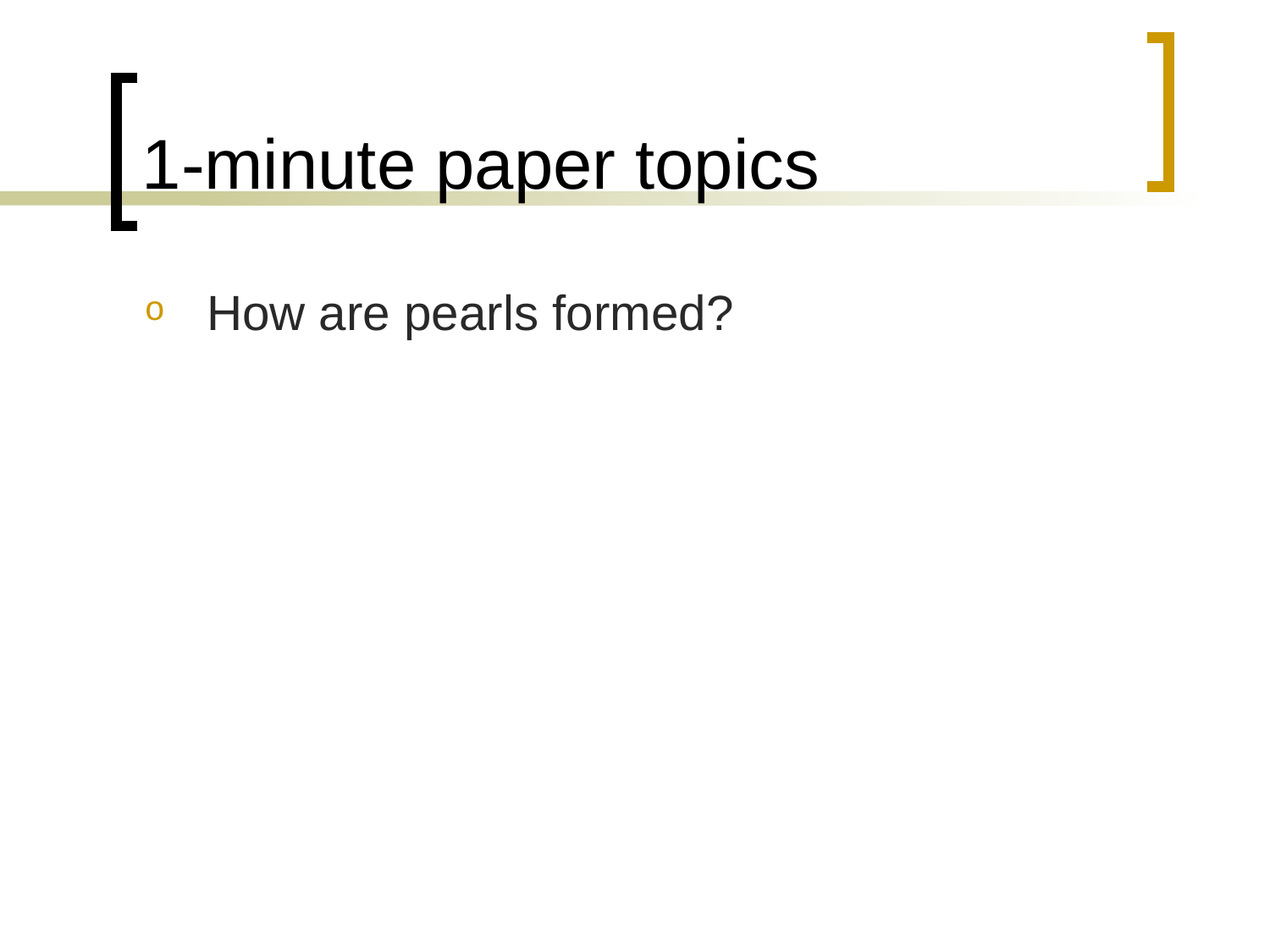

# 1-minute paper topics
How are pearls formed?